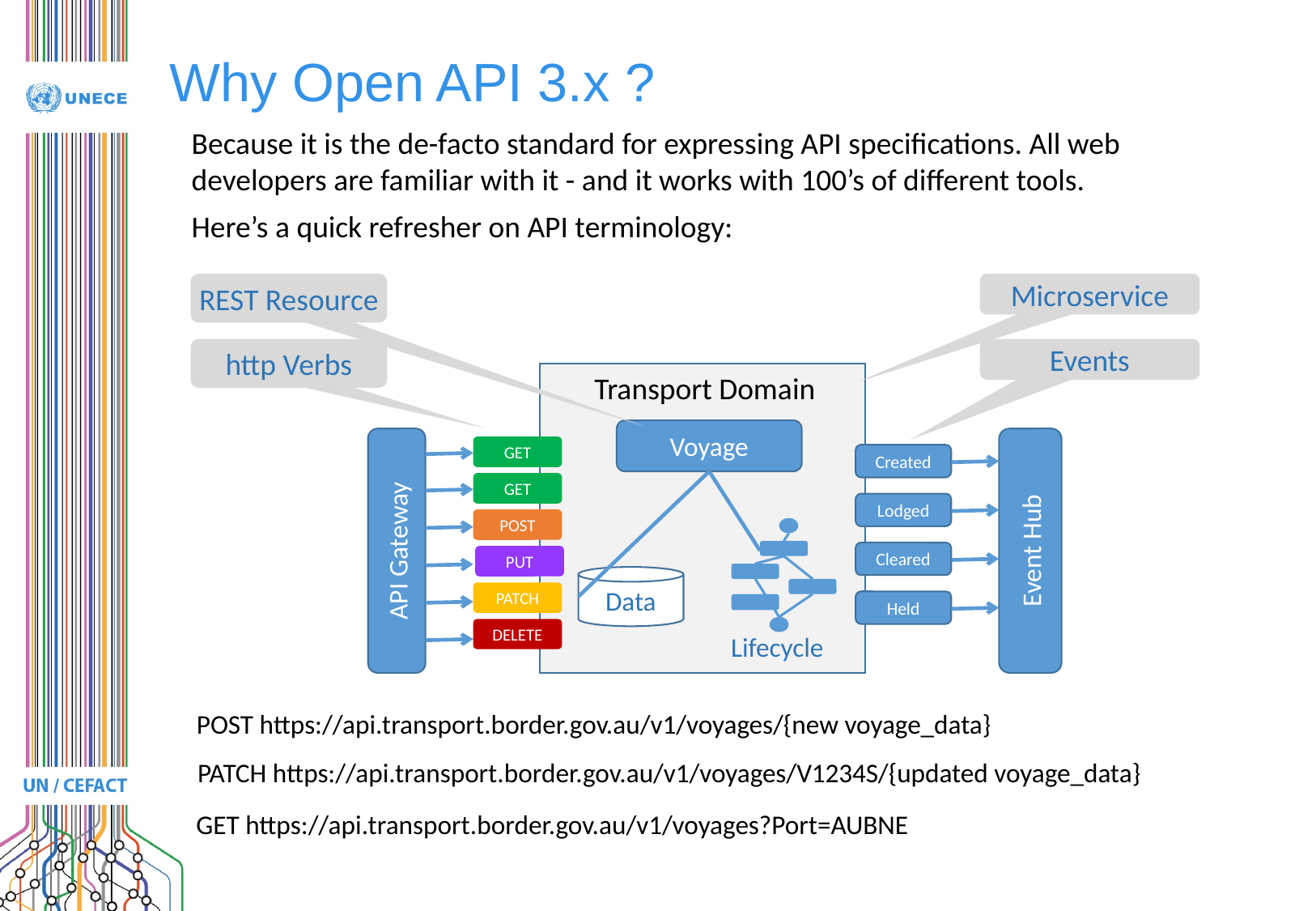

# Why Open API 3.x ?
Because it is the de-facto standard for expressing API specifications. All web developers are familiar with it - and it works with 100’s of different tools.
Here’s a quick refresher on API terminology:
REST Resource
Microservice
http Verbs
Events
Transport Domain

Voyage
GET
GET
POST
PUT
PATCH
DELETE
Created
Lodged
Cleared
Held

Event Hub
API Gateway
Data
Lifecycle
POST https://api.transport.border.gov.au/v1/voyages/{new voyage_data}
PATCH https://api.transport.border.gov.au/v1/voyages/V1234S/{updated voyage_data}
GET https://api.transport.border.gov.au/v1/voyages?Port=AUBNE